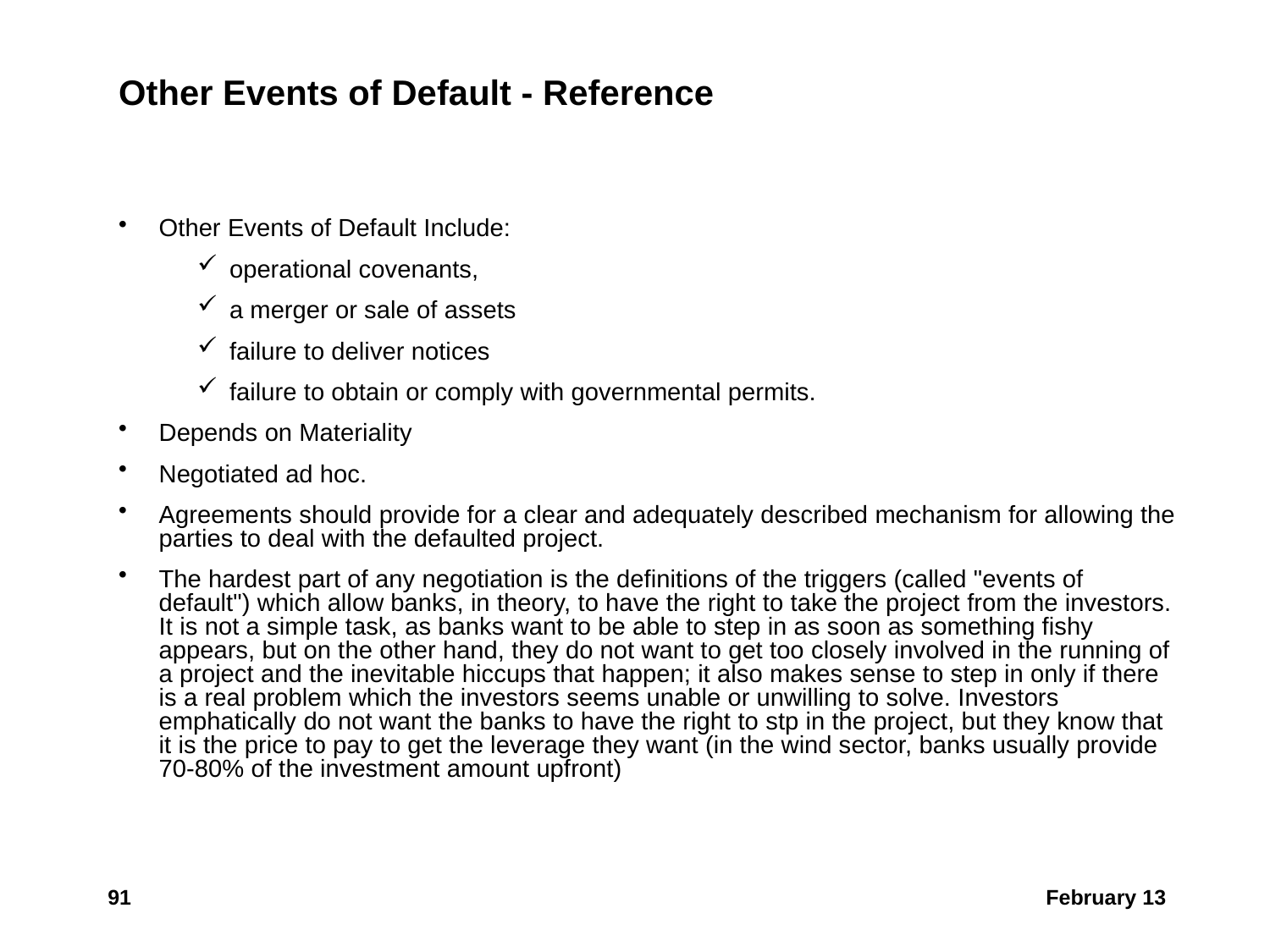

# Other Events of Default - Reference
Other Events of Default Include:
operational covenants,
a merger or sale of assets
failure to deliver notices
failure to obtain or comply with governmental permits.
Depends on Materiality
Negotiated ad hoc.
Agreements should provide for a clear and adequately described mechanism for allowing the parties to deal with the defaulted project.
The hardest part of any negotiation is the definitions of the triggers (called "events of default") which allow banks, in theory, to have the right to take the project from the investors. It is not a simple task, as banks want to be able to step in as soon as something fishy appears, but on the other hand, they do not want to get too closely involved in the running of a project and the inevitable hiccups that happen; it also makes sense to step in only if there is a real problem which the investors seems unable or unwilling to solve. Investors emphatically do not want the banks to have the right to stp in the project, but they know that it is the price to pay to get the leverage they want (in the wind sector, banks usually provide 70-80% of the investment amount upfront)